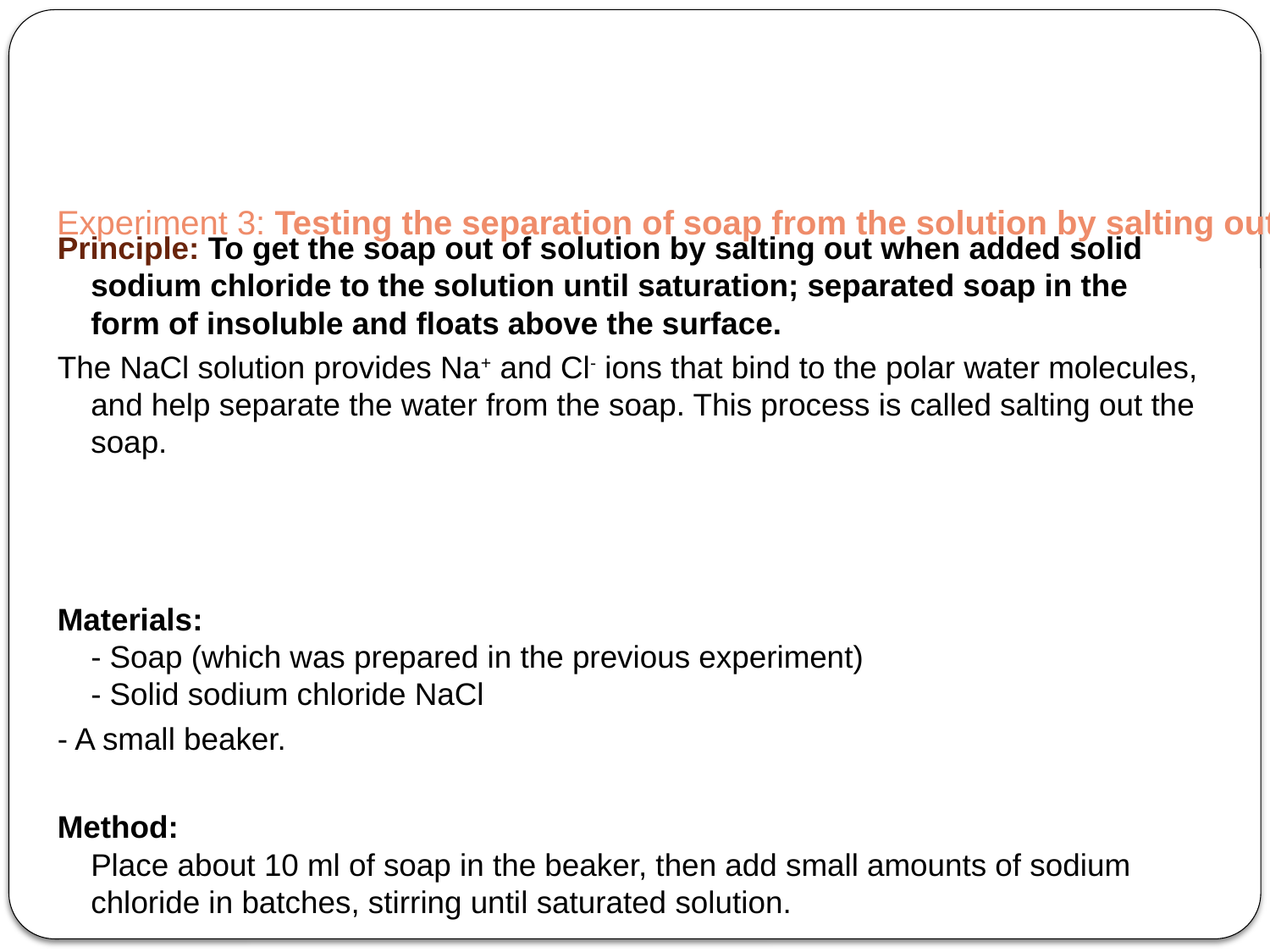

# Experiment 3: Testing the separation of soap from the solution by salting out
Principle: To get the soap out of solution by salting out when added solid sodium chloride to the solution until saturation; separated soap in the form of insoluble and floats above the surface.
The NaCl solution provides Na+ and Cl- ions that bind to the polar water molecules, and help separate the water from the soap. This process is called salting out the soap.

Materials:
- Soap (which was prepared in the previous experiment)
- Solid sodium chloride NaCl
- A small beaker.

Method:
Place about 10 ml of soap in the beaker, then add small amounts of sodium chloride in batches, stirring until saturated solution.